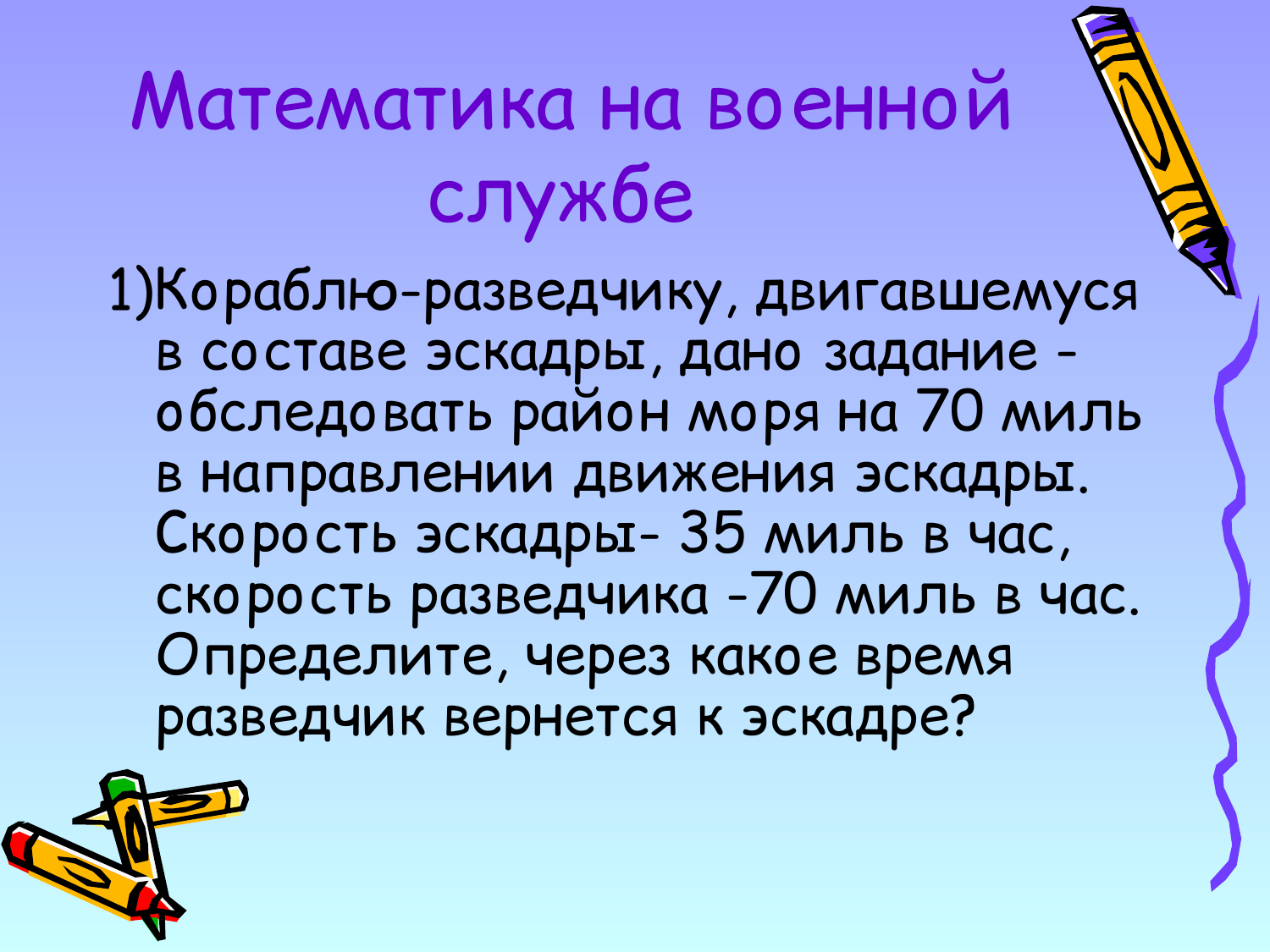

# Математика на военной службе
1)Кораблю-разведчику, двигавшемуся в составе эскадры, дано задание - обследовать район моря на 70 миль в направлении движения эскадры. Скорость эскадры- 35 миль в час, скорость разведчика -70 миль в час. Определите, через какое время разведчик вернется к эскадре?